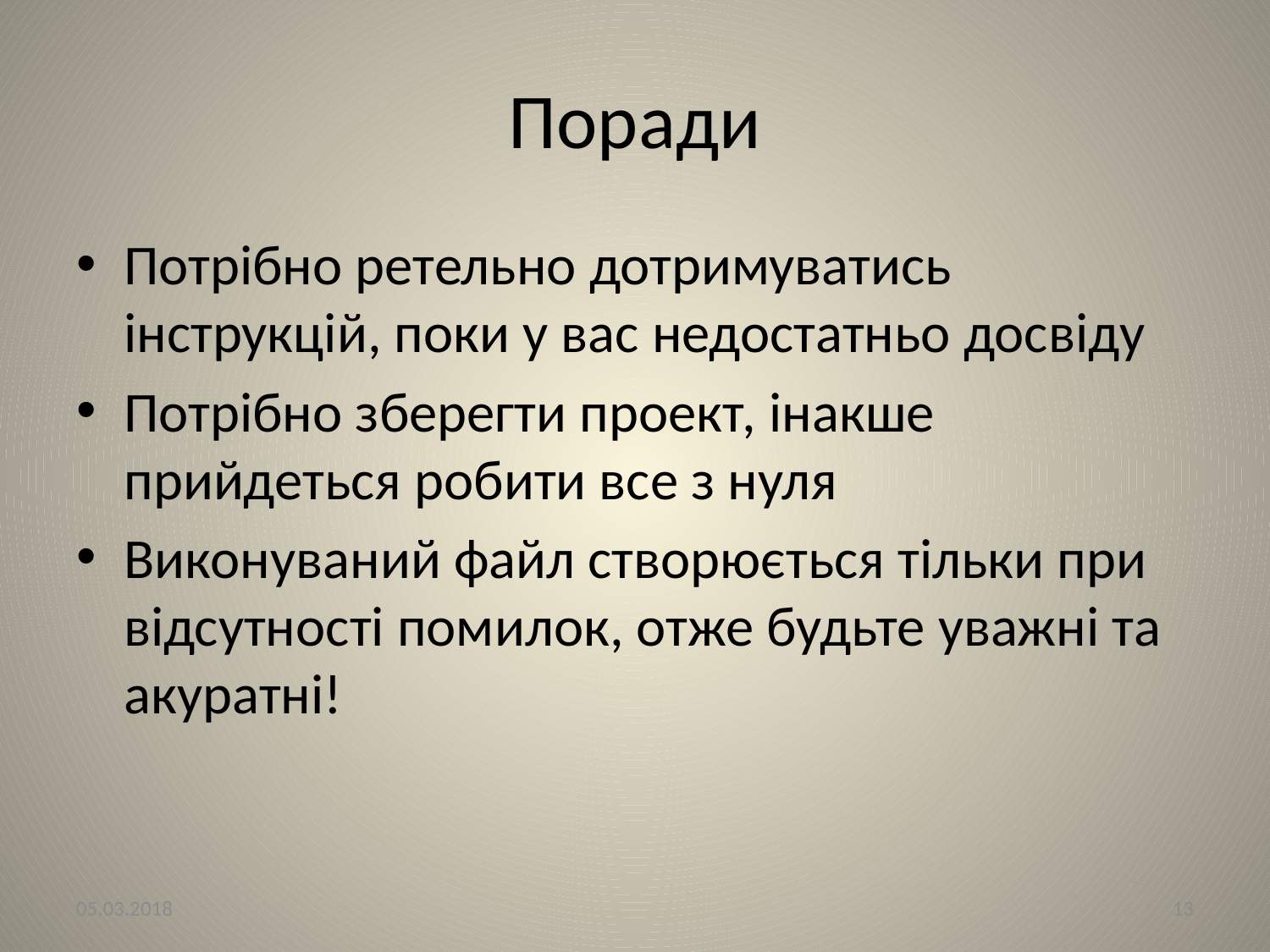

# Поради
Потрібно ретельно дотримуватись інструкцій, поки у вас недостатньо досвіду
Потрібно зберегти проект, інакше прийдеться робити все з нуля
Виконуваний файл створюється тільки при відсутності помилок, отже будьте уважні та акуратні!

05.03.2018
13